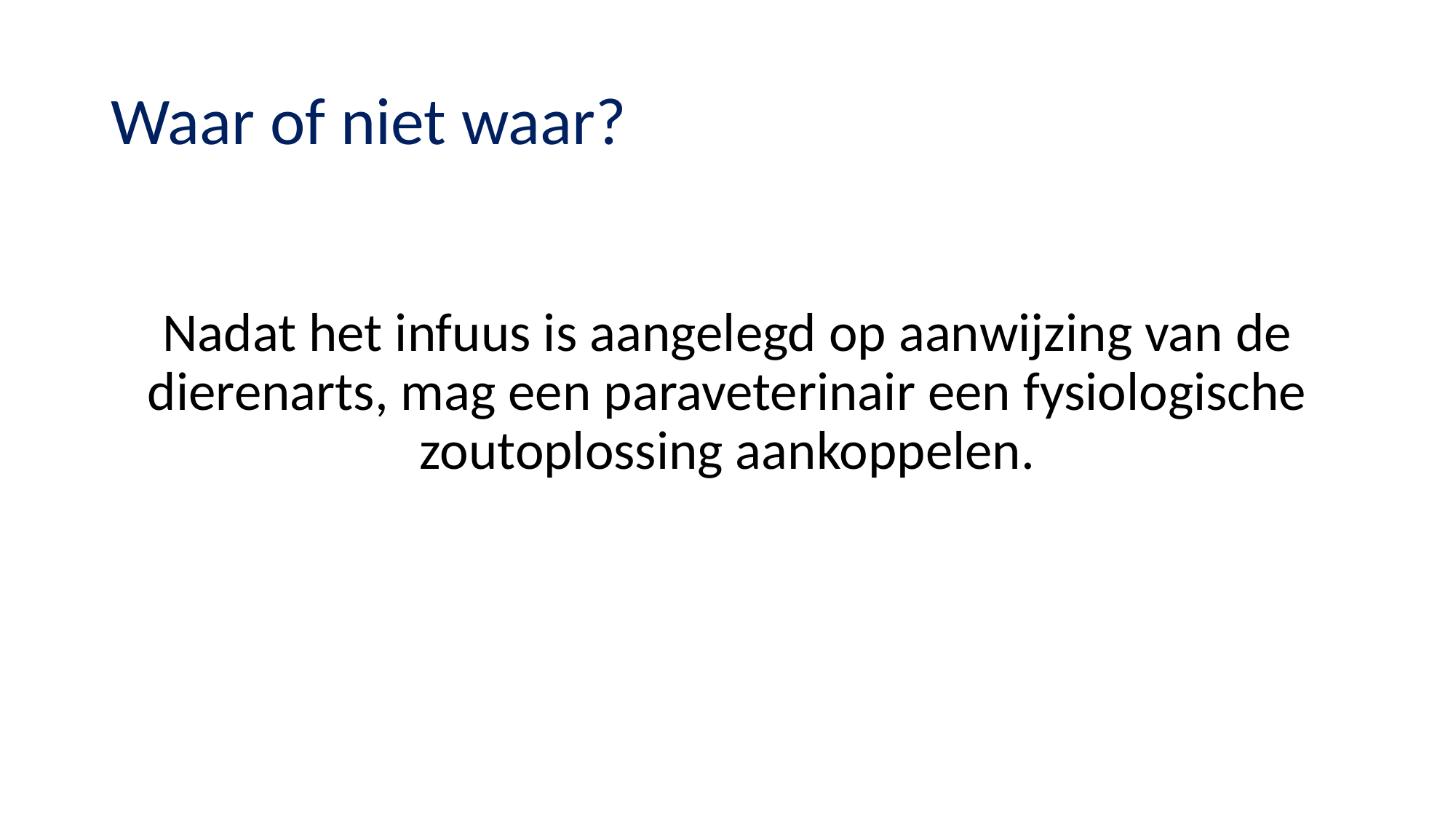

# Waar of niet waar?

Nadat het infuus is aangelegd op aanwijzing van de dierenarts, mag een paraveterinair een fysiologische zoutoplossing aankoppelen.